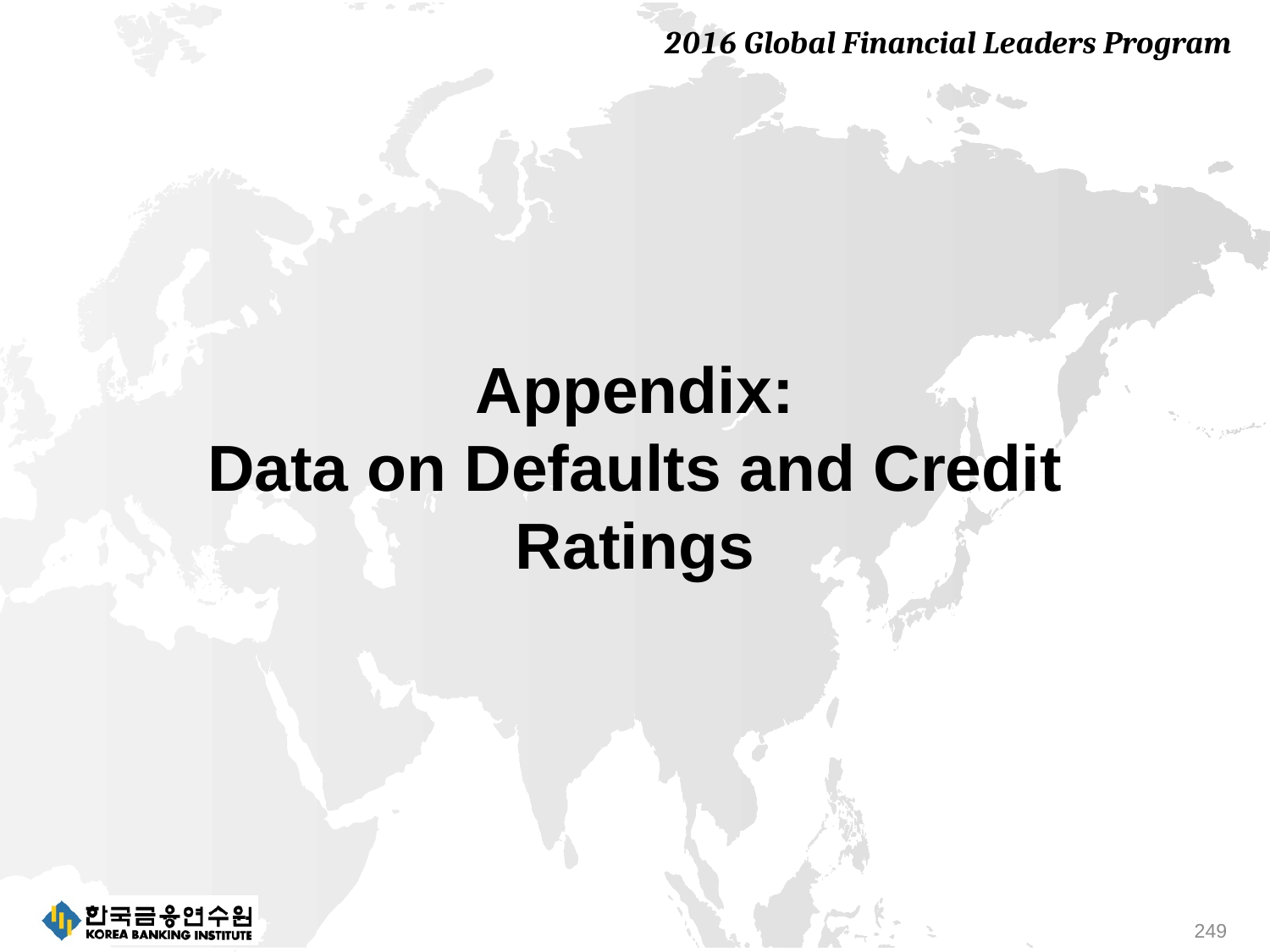

# Appendix: Data on Defaults and Credit Ratings
249